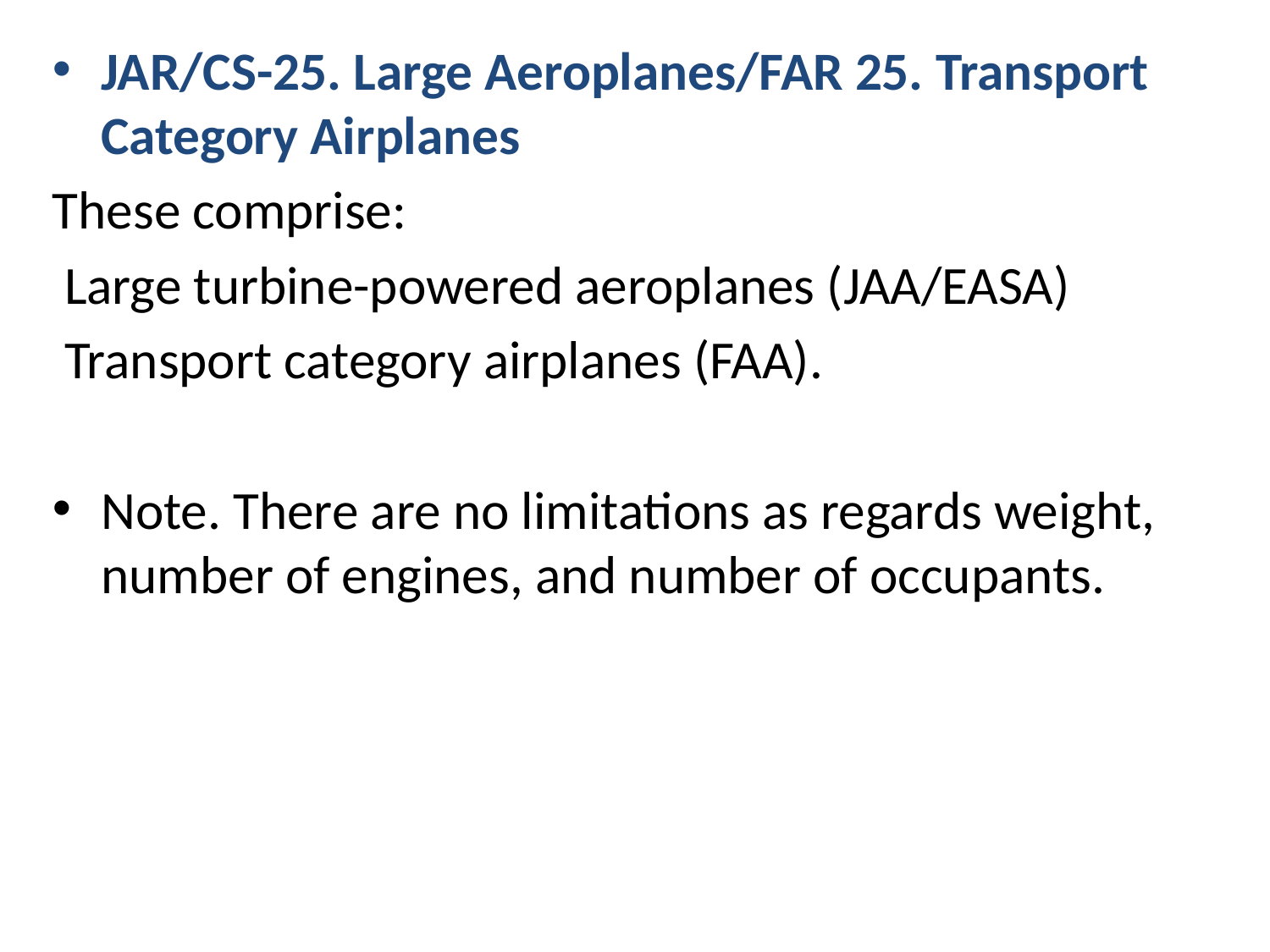

JAR/CS-25. Large Aeroplanes/FAR 25. Transport Category Airplanes
These comprise:
 Large turbine-powered aeroplanes (JAA/EASA)
 Transport category airplanes (FAA).

Note. There are no limitations as regards weight, number of engines, and number of occupants.